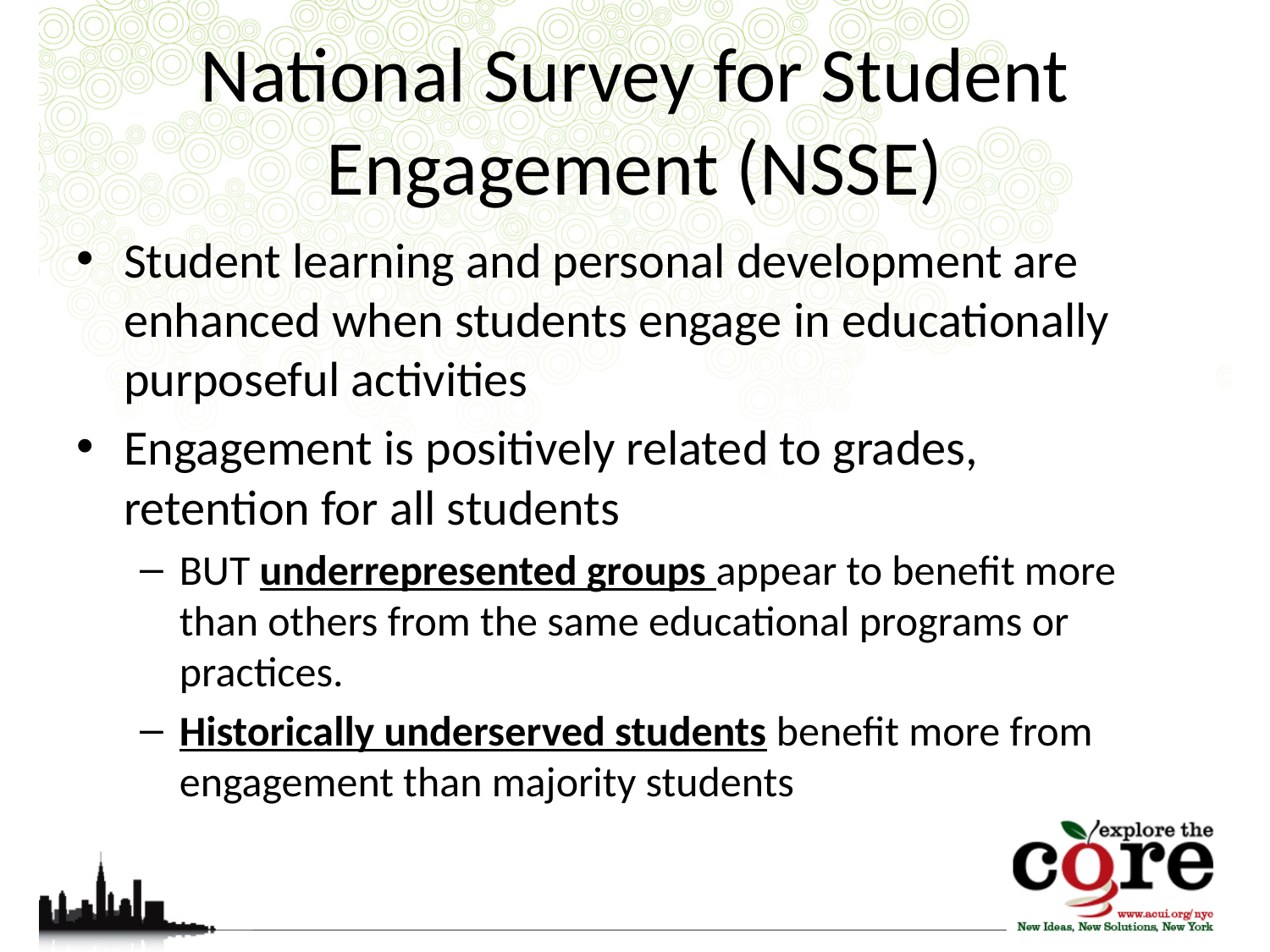

# National Survey for Student Engagement (NSSE)
Student learning and personal development are enhanced when students engage in educationally purposeful activities
Engagement is positively related to grades, retention for all students
BUT underrepresented groups appear to benefit more than others from the same educational programs or practices.
Historically underserved students benefit more from engagement than majority students